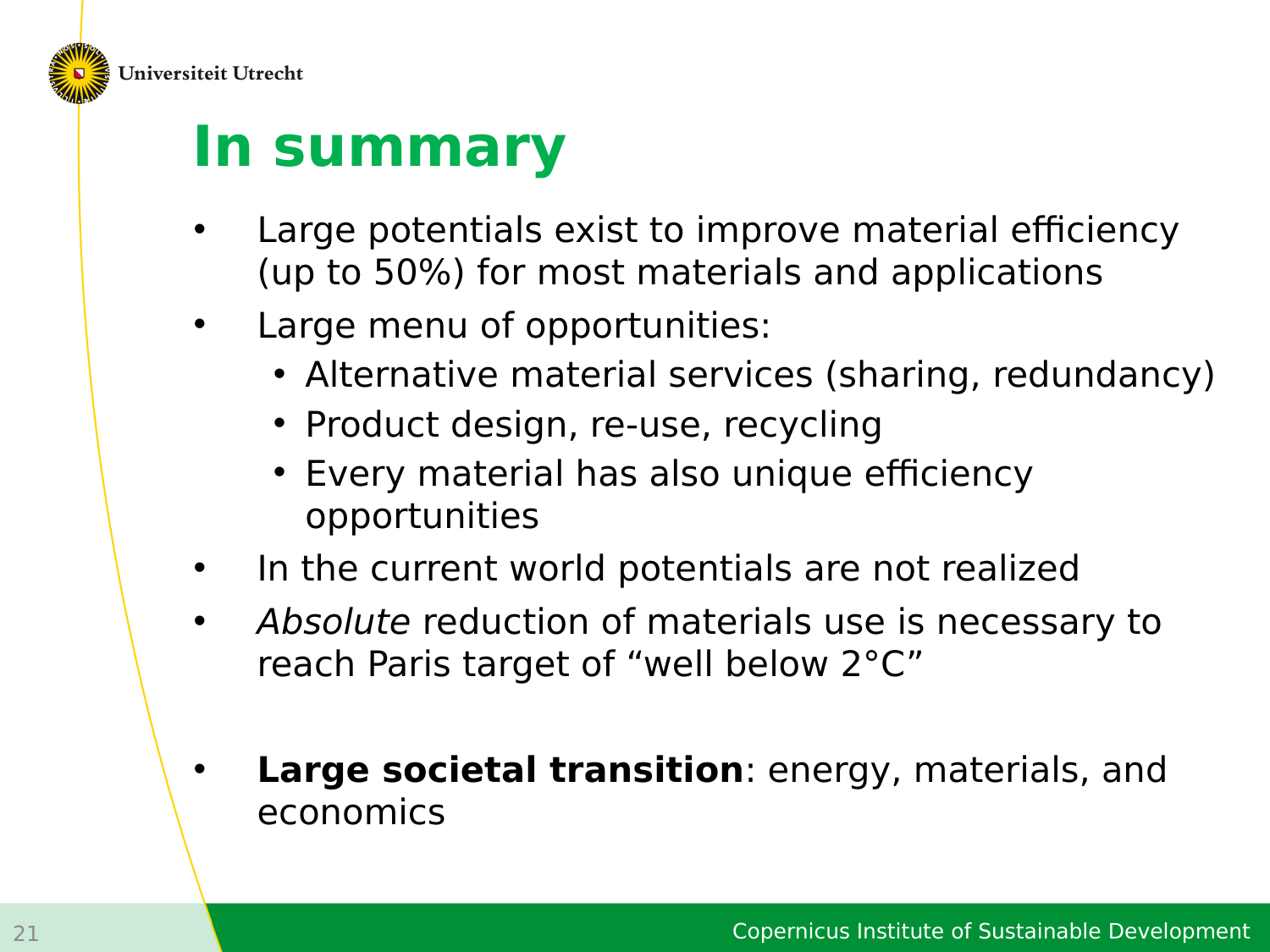

# In summary
Large potentials exist to improve material efficiency (up to 50%) for most materials and applications
Large menu of opportunities:
Alternative material services (sharing, redundancy)
Product design, re-use, recycling
Every material has also unique efficiency opportunities
In the current world potentials are not realized
Absolute reduction of materials use is necessary to reach Paris target of “well below 2°C”

Large societal transition: energy, materials, and economics
21